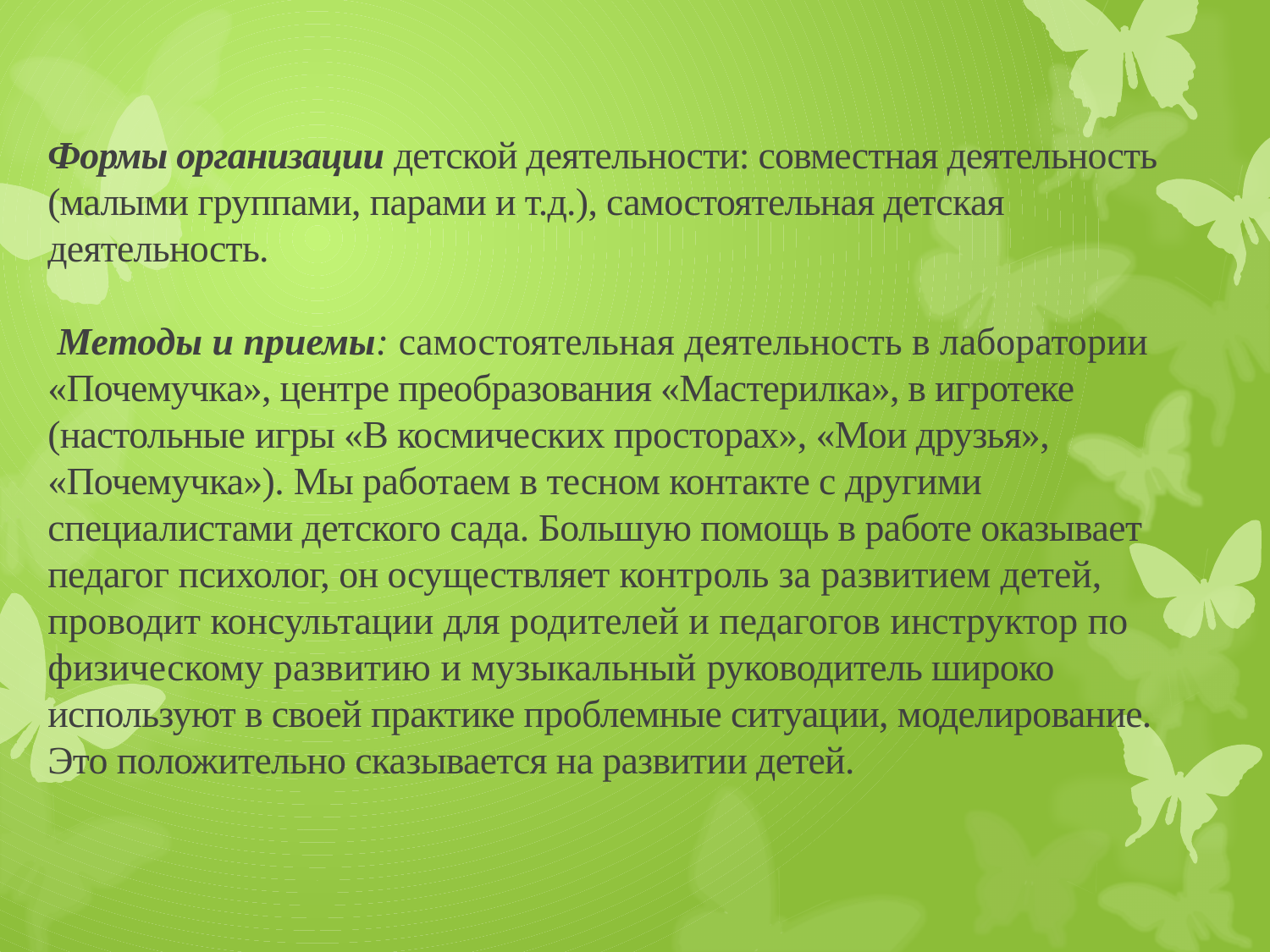

# Формы организации детской деятельности: совместная деятельность (малыми группами, парами и т.д.), самостоятельная детская деятельность. Методы и приемы: самостоятельная деятельность в лаборатории «Почемучка», центре преобразования «Мастерилка», в игротеке (настольные игры «В космических просторах», «Мои друзья», «Почемучка»). Мы работаем в тесном контакте с другими специалистами детского сада. Большую помощь в работе оказывает педагог психолог, он осуществляет контроль за развитием детей, проводит консультации для родителей и педагогов инструктор по физическому развитию и музыкальный руководитель широко используют в своей практике проблемные ситуации, моделирование. Это положительно сказывается на развитии детей.